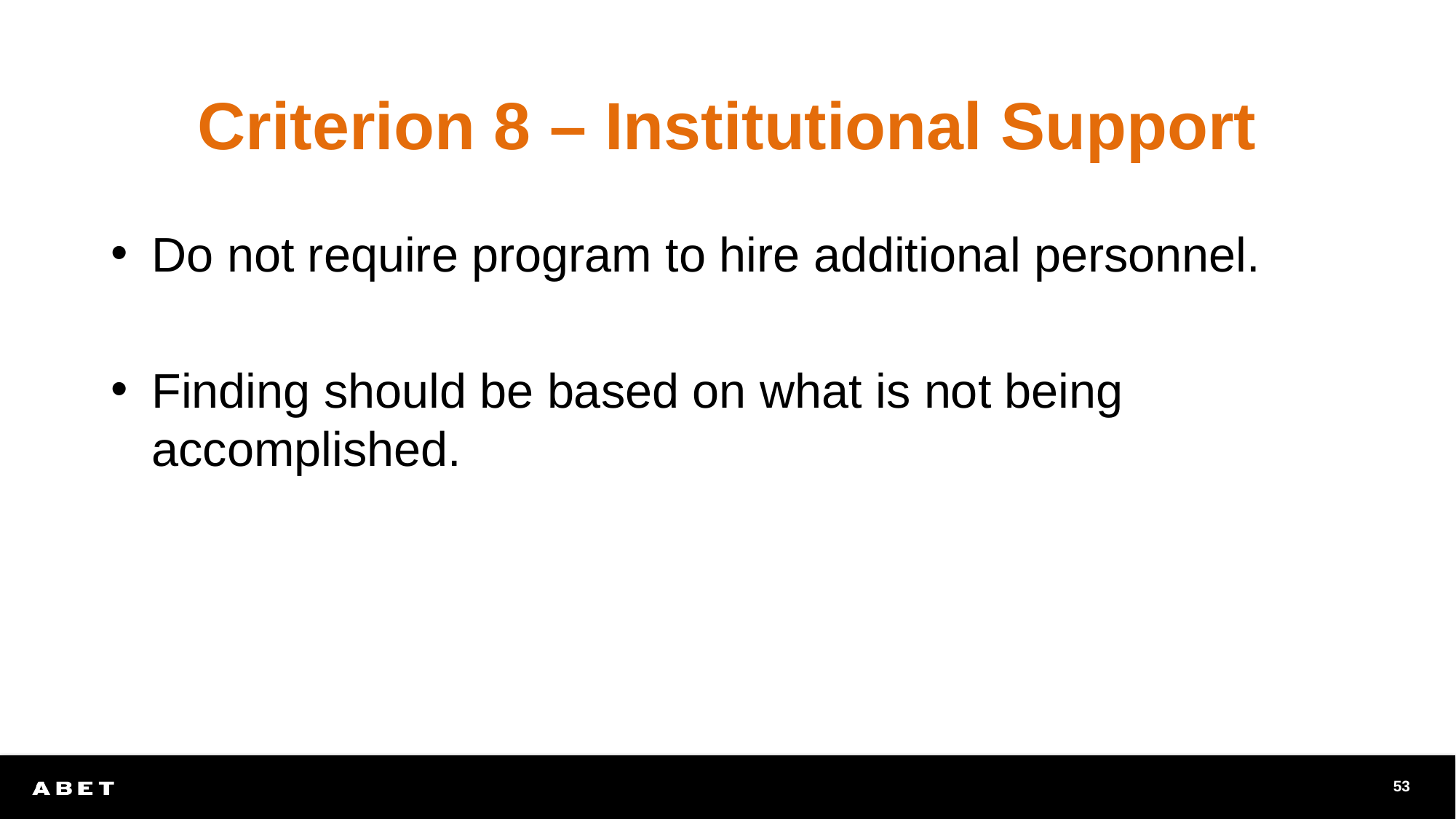

# Criterion 8 – Institutional Support
Do not require program to hire additional personnel.

Finding should be based on what is not being accomplished.